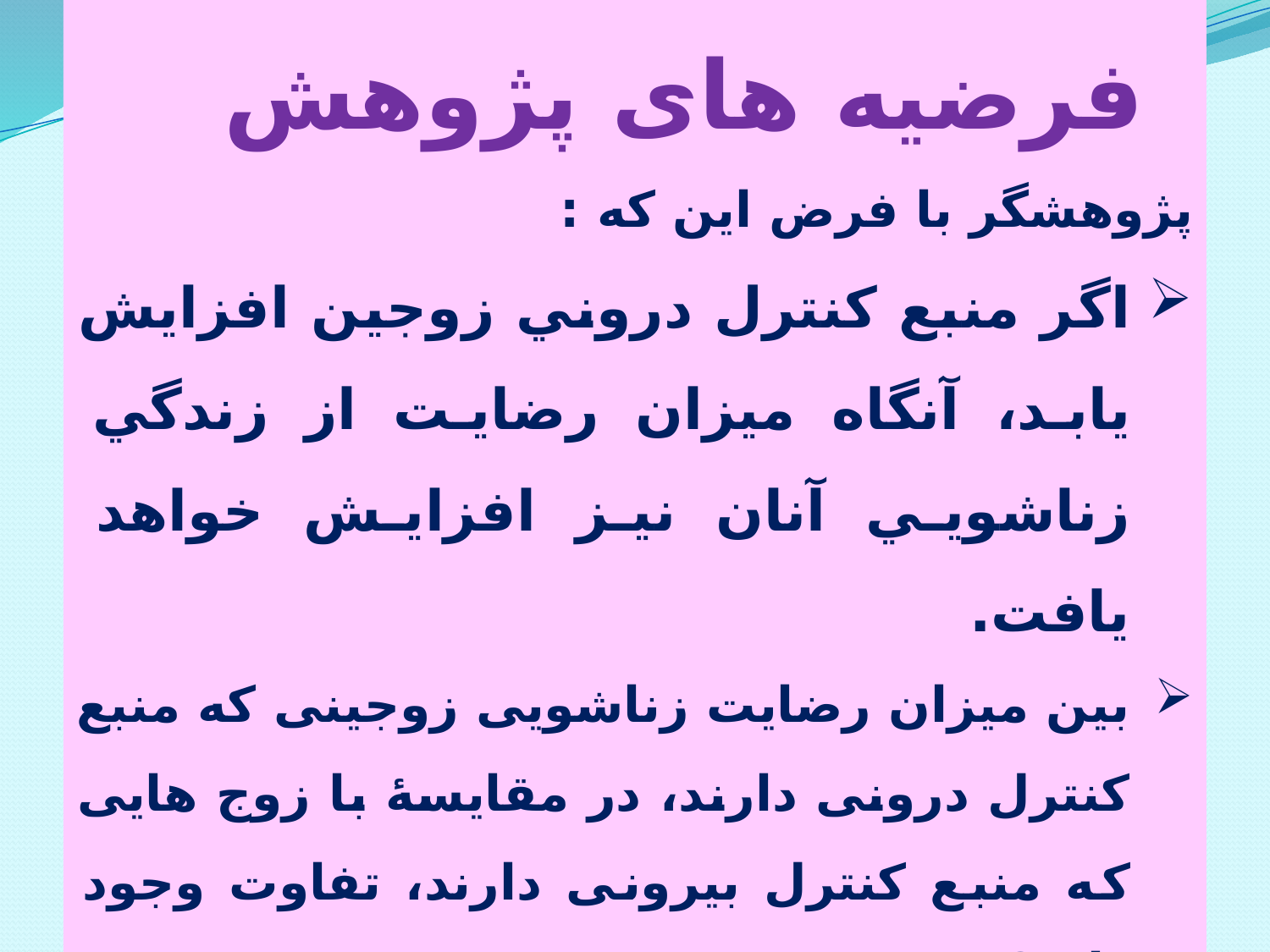

فرضیه های پژوهش
پژوهشگر با فرض این که :
اگر منبع كنترل دروني زوجين افزایش یابد، آنگاه ميزان رضايت از زندگي زناشويي آنان نیز افزایش خواهد یافت.
بین میزان رضایت زناشویی زوجینی که منبع کنترل درونی دارند، در مقایسۀ با زوج هایی که منبع کنترل بیرونی دارند، تفاوت وجود دارد؟